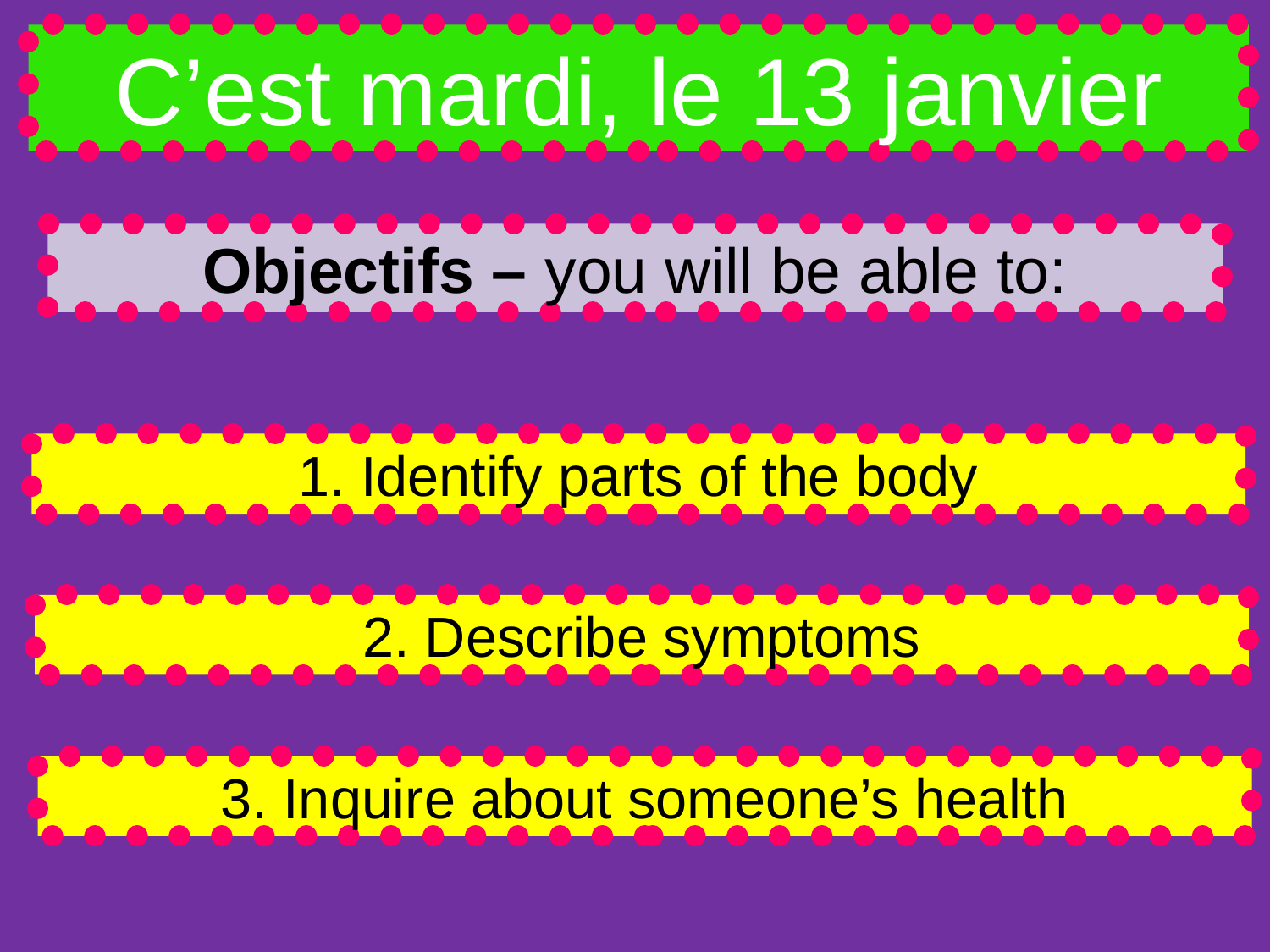

C’est mardi, le 13 janvier
Objectifs – you will be able to:
1. Identify parts of the body
2. Describe symptoms
3. Inquire about someone’s health